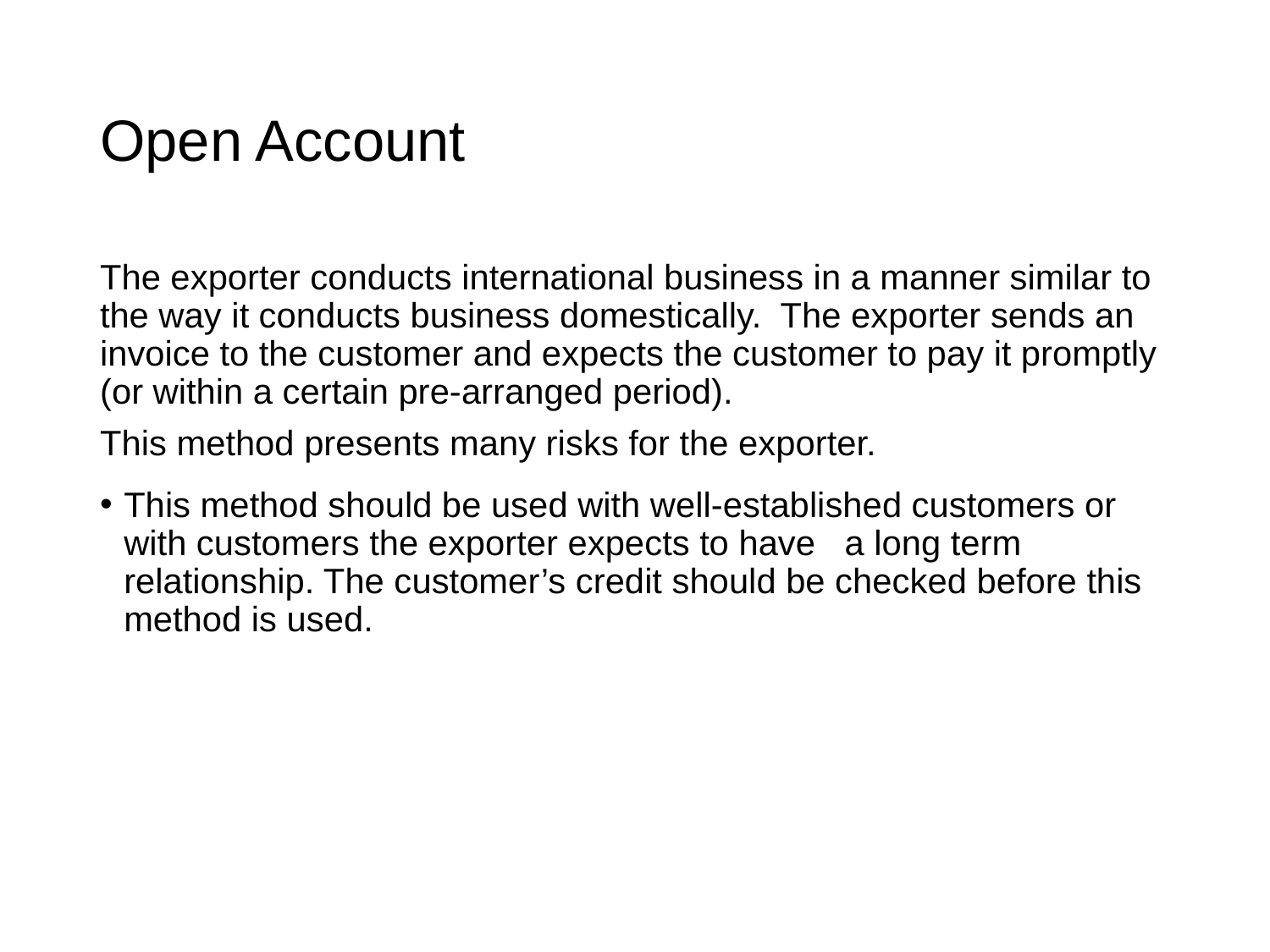

# Open Account
The exporter conducts international business in a manner similar to the way it conducts business domestically.  The exporter sends an invoice to the customer and expects the customer to pay it promptly (or within a certain pre-arranged period).
This method presents many risks for the exporter.
This method should be used with well-established customers or with customers the exporter expects to have   a long term relationship. The customer’s credit should be checked before this method is used.